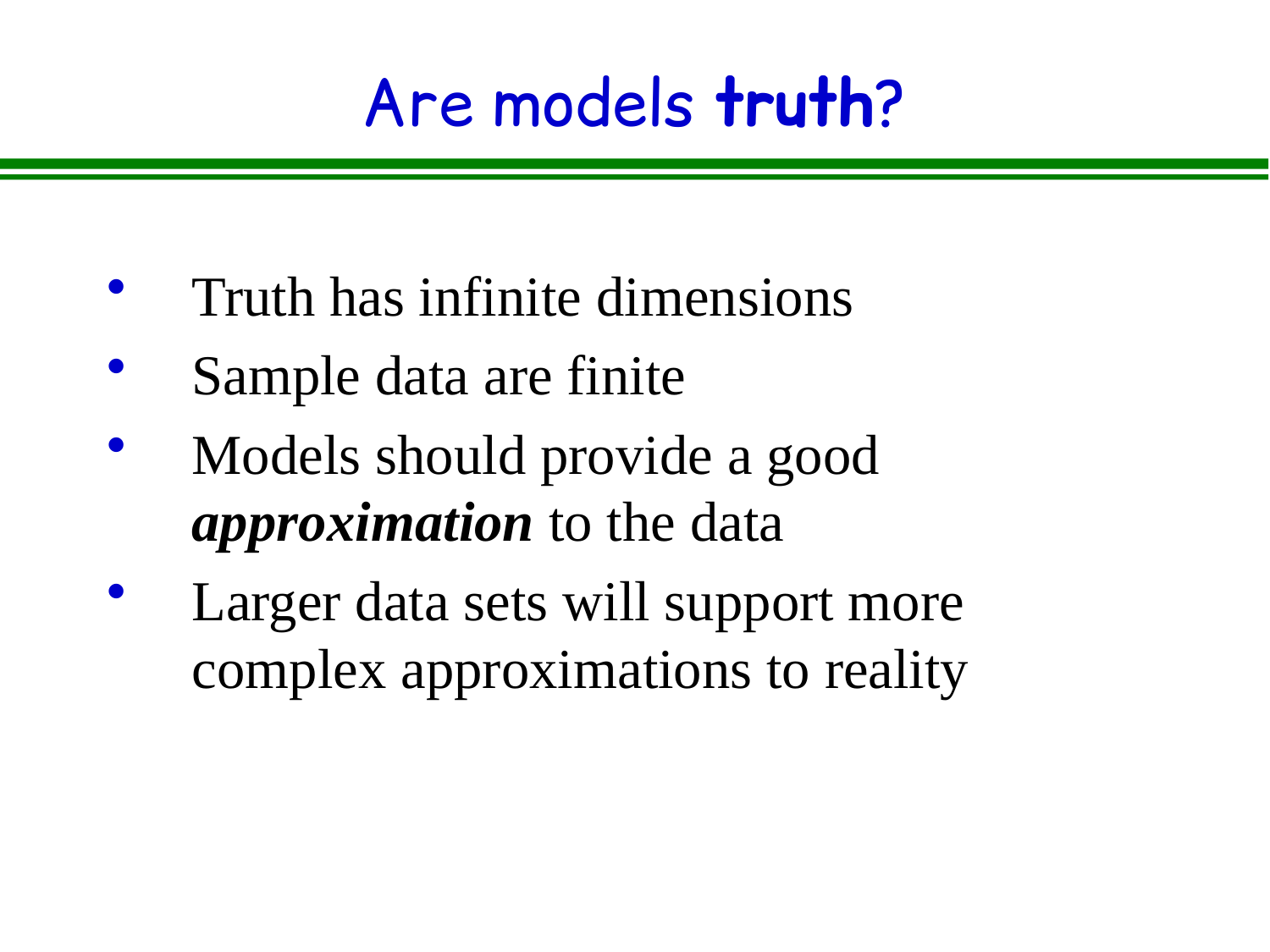

# Are models truth?
Truth has infinite dimensions
Sample data are finite
Models should provide a good approximation to the data
Larger data sets will support more complex approximations to reality